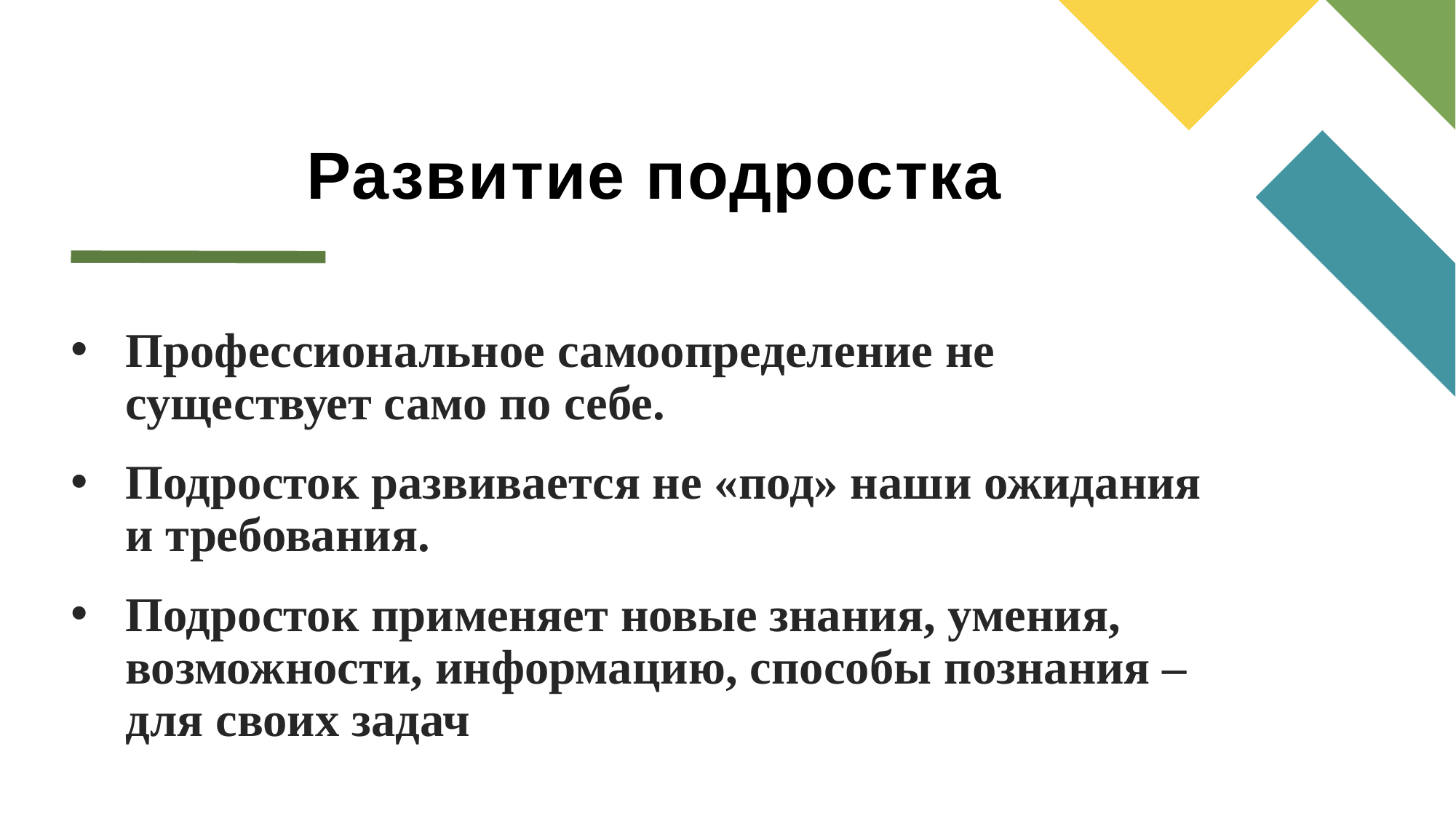

# Развитие подростка
Профессиональное самоопределение не существует само по себе.
Подросток развивается не «под» наши ожидания и требования.
Подросток применяет новые знания, умения, возможности, информацию, способы познания – для своих задач